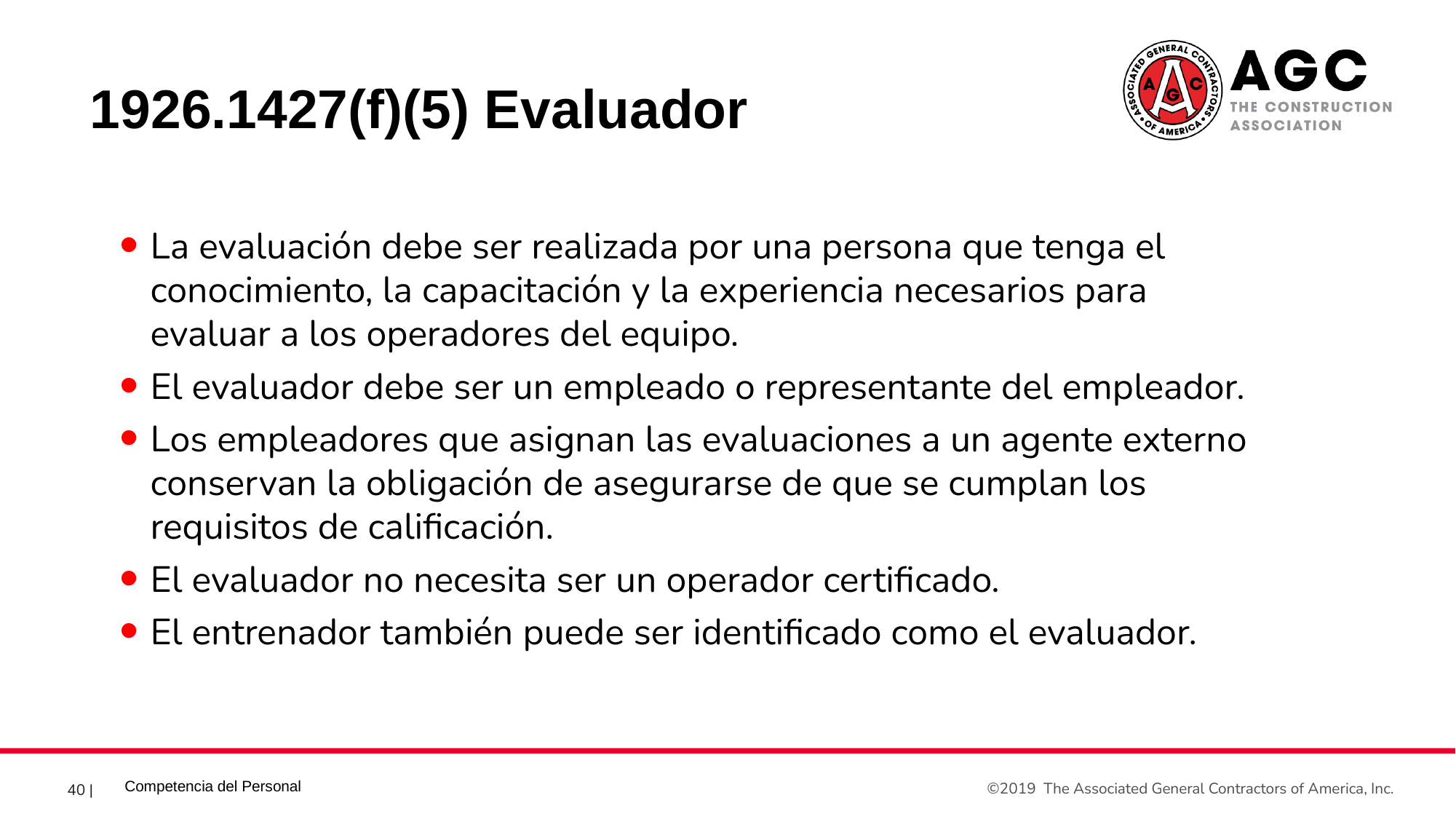

1926.1427(f)(5) Evaluador

La evaluación debe ser realizada por una persona que tenga el conocimiento, la capacitación y la experiencia necesarios para evaluar a los operadores del equipo.
El evaluador debe ser un empleado o representante del empleador.
Los empleadores que asignan las evaluaciones a un agente externo conservan la obligación de asegurarse de que se cumplan los requisitos de calificación.
El evaluador no necesita ser un operador certificado.
El entrenador también puede ser identificado como el evaluador.
Competencia del Personal